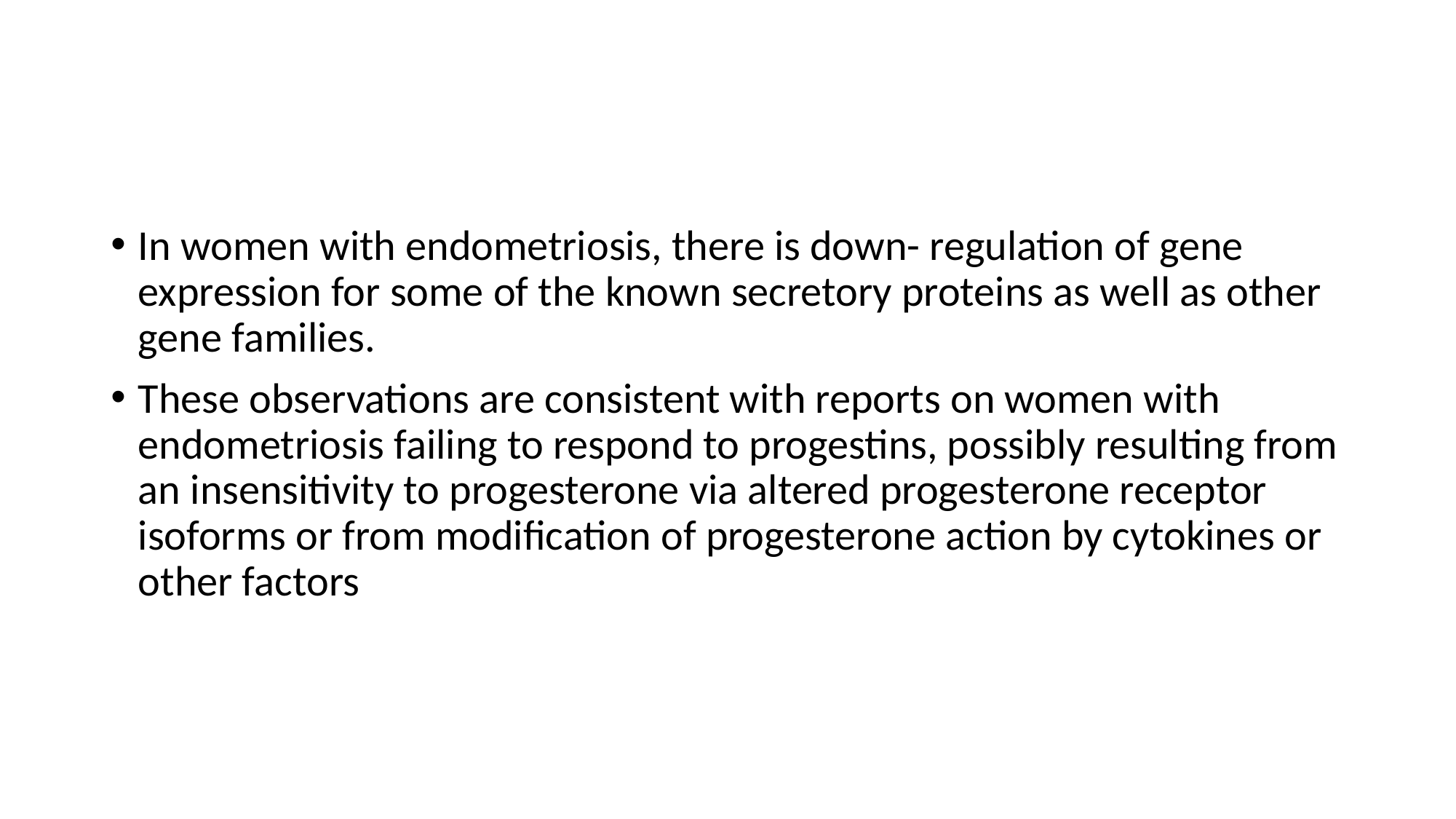

#
In women with endometriosis, there is down- regulation of gene expression for some of the known secretory proteins as well as other gene families.
These observations are consistent with reports on women with endometriosis failing to respond to progestins, possibly resulting from an insensitivity to progesterone via altered progesterone receptor isoforms or from modification of progesterone action by cytokines or other factors